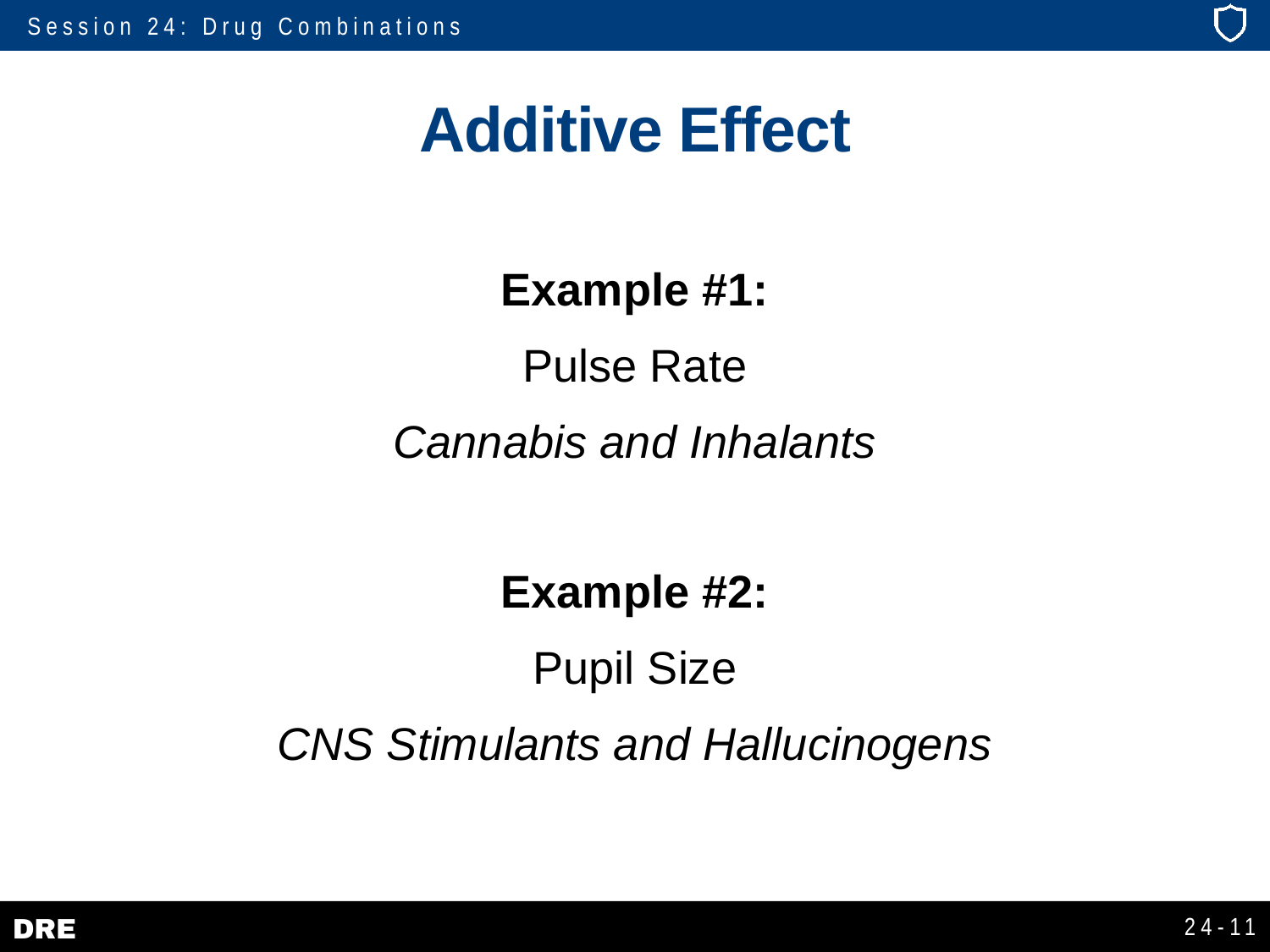

# Additive Effect
Example #1:
Pulse Rate
Cannabis and Inhalants

Example #2:
Pupil Size
CNS Stimulants and Hallucinogens

24-11